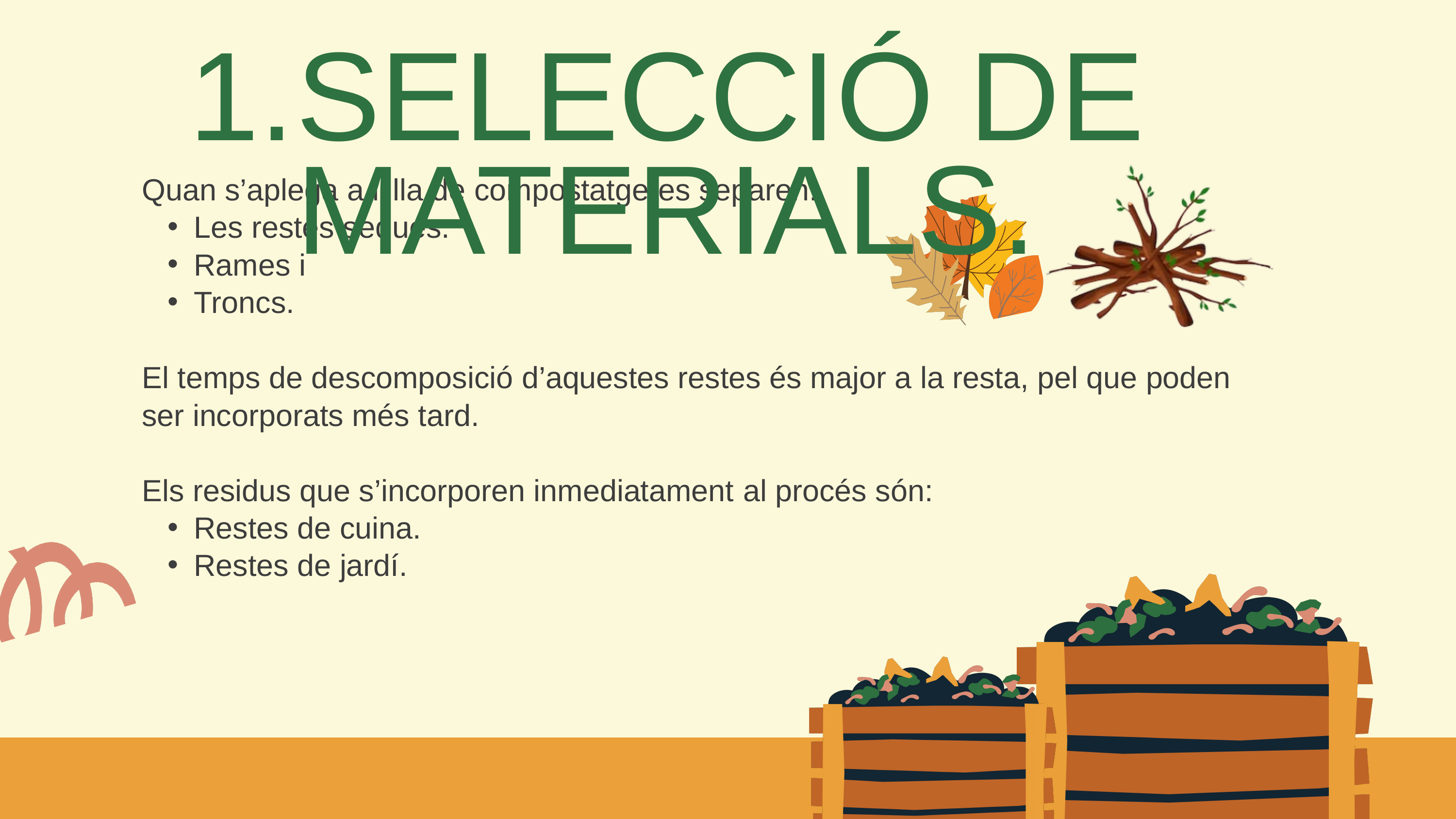

SELECCIÓ DE MATERIALS.

Quan s’aplega a l’illa de compostatge es separen:
Les restes seques.
Rames i
Troncs.

El temps de descomposició d’aquestes restes és major a la resta, pel que poden ser incorporats més tard.

Els residus que s’incorporen inmediatament al procés són:
Restes de cuina.
Restes de jardí.